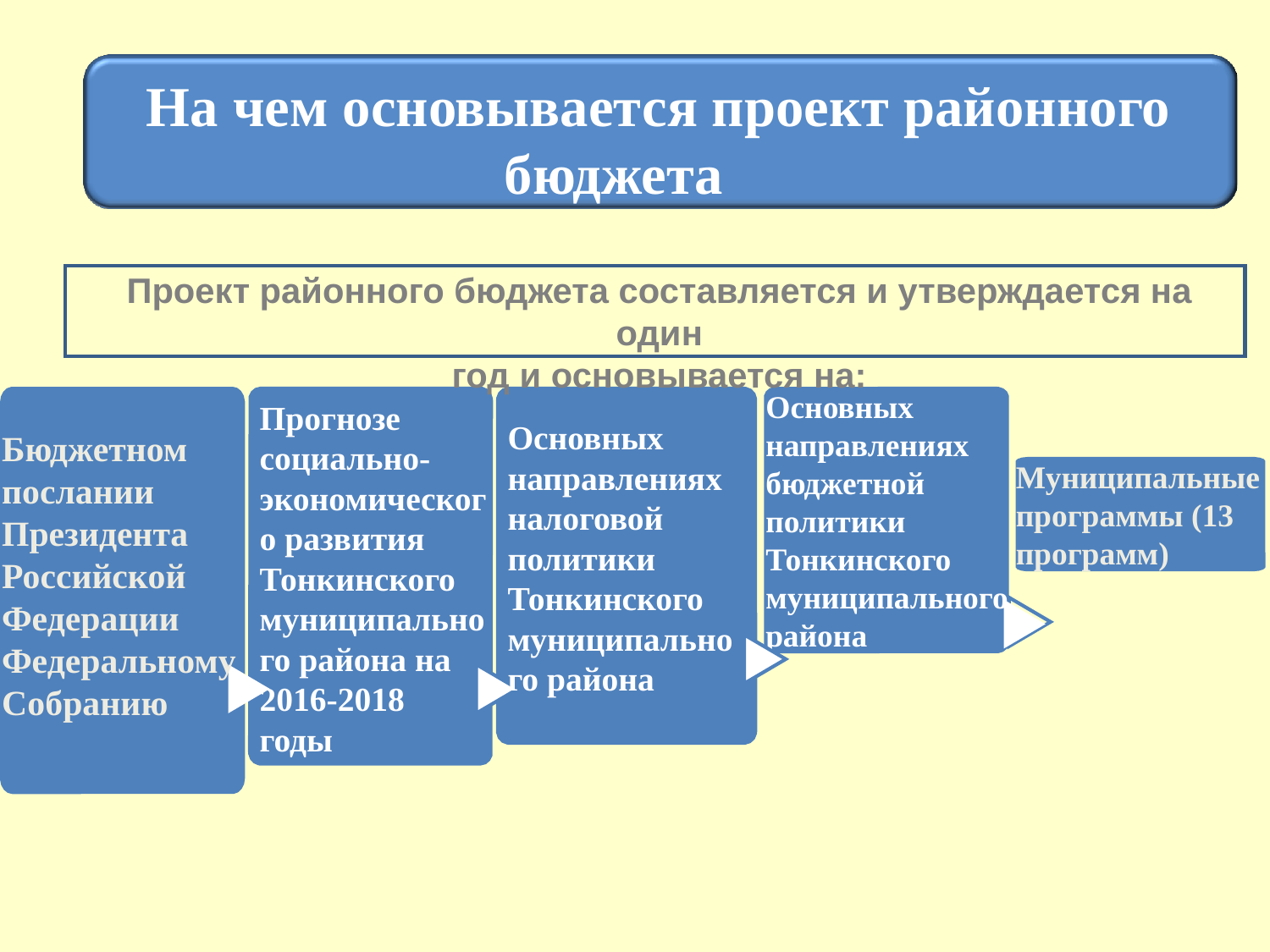

На чем основывается проект районного бюджета

Проект районного бюджета составляется и утверждается на один
год и основывается на:

Основных направлениях бюджетной  политики Тонкинского муниципального района
Муниципальные программы (13 программ)
Прогнозе социально- экономического развития Тонкинского муниципального района на 2016-2018 годы
Основных направлениях  налоговой политики Тонкинского муниципального района
Бюджетном послании Президента Российской Федерации Федеральному Собранию